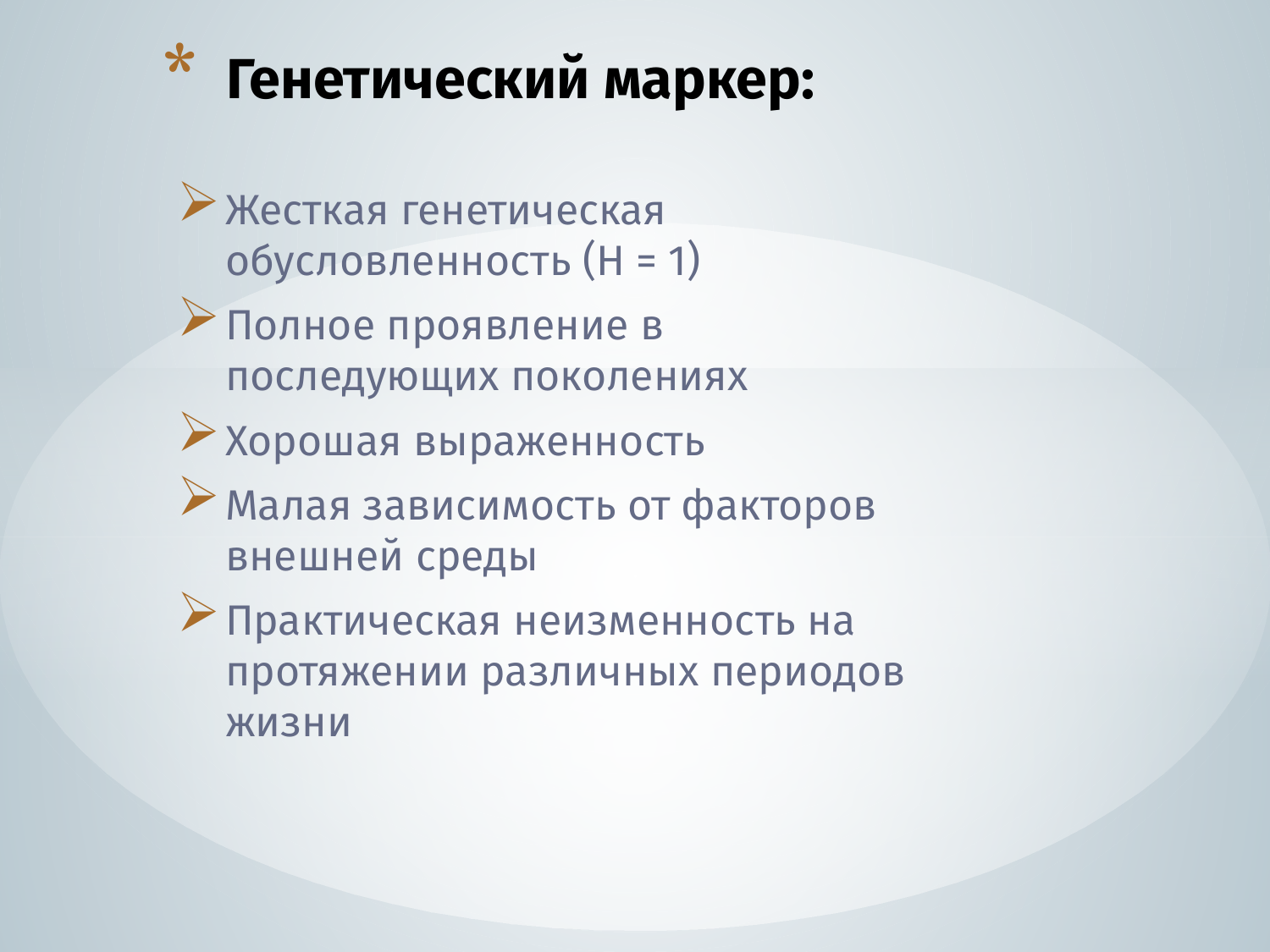

# Генетический маркер:
Жесткая генетическая обусловленность (Н = 1)
Полное проявление в последующих поколениях
Хорошая выраженность
Малая зависимость от факторов внешней среды
Практическая неизменность на протяжении различных периодов жизни